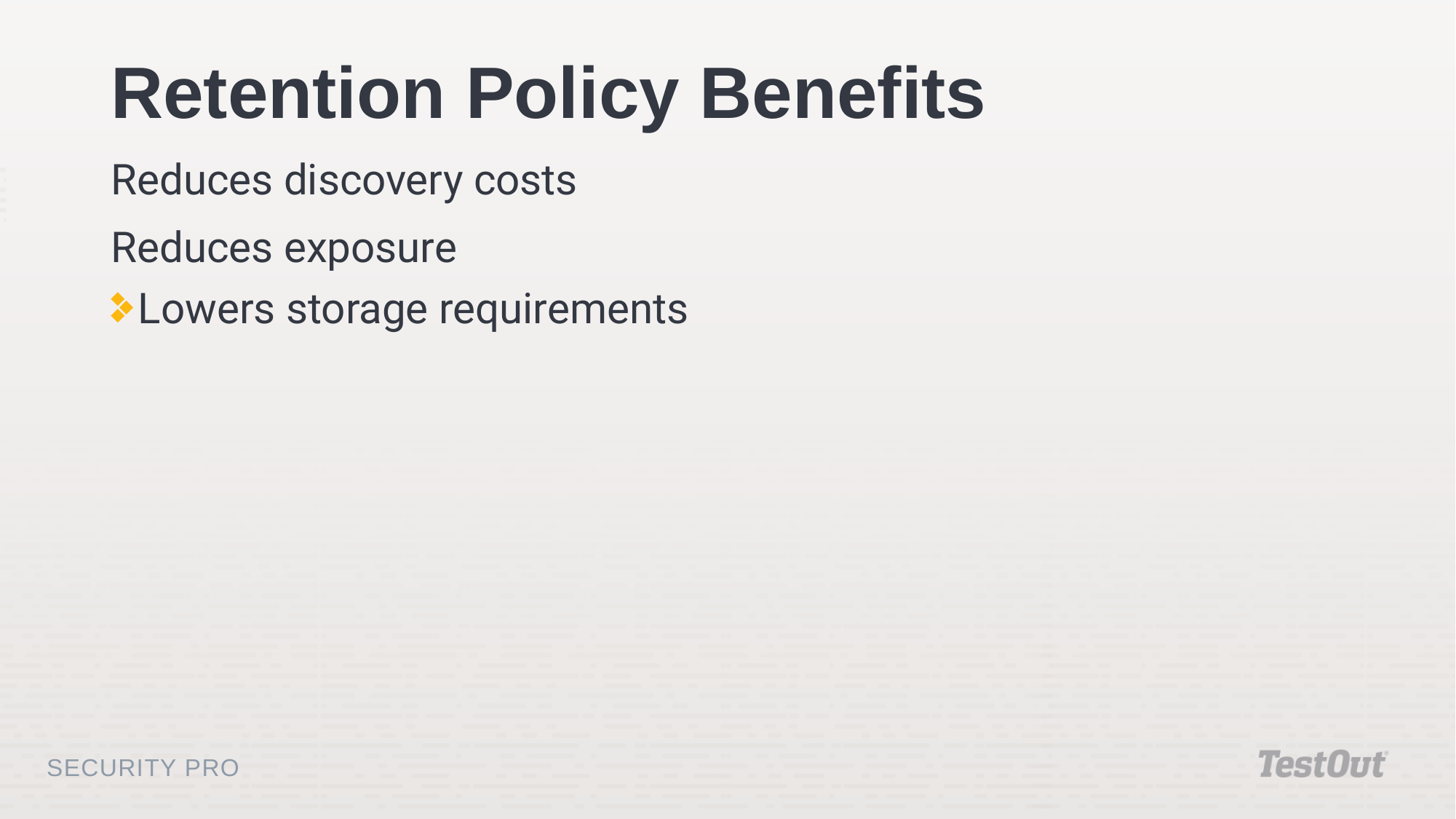

# Retention Policy Benefits
Reduces discovery costs
Reduces exposure
Lowers storage requirements
Security Pro